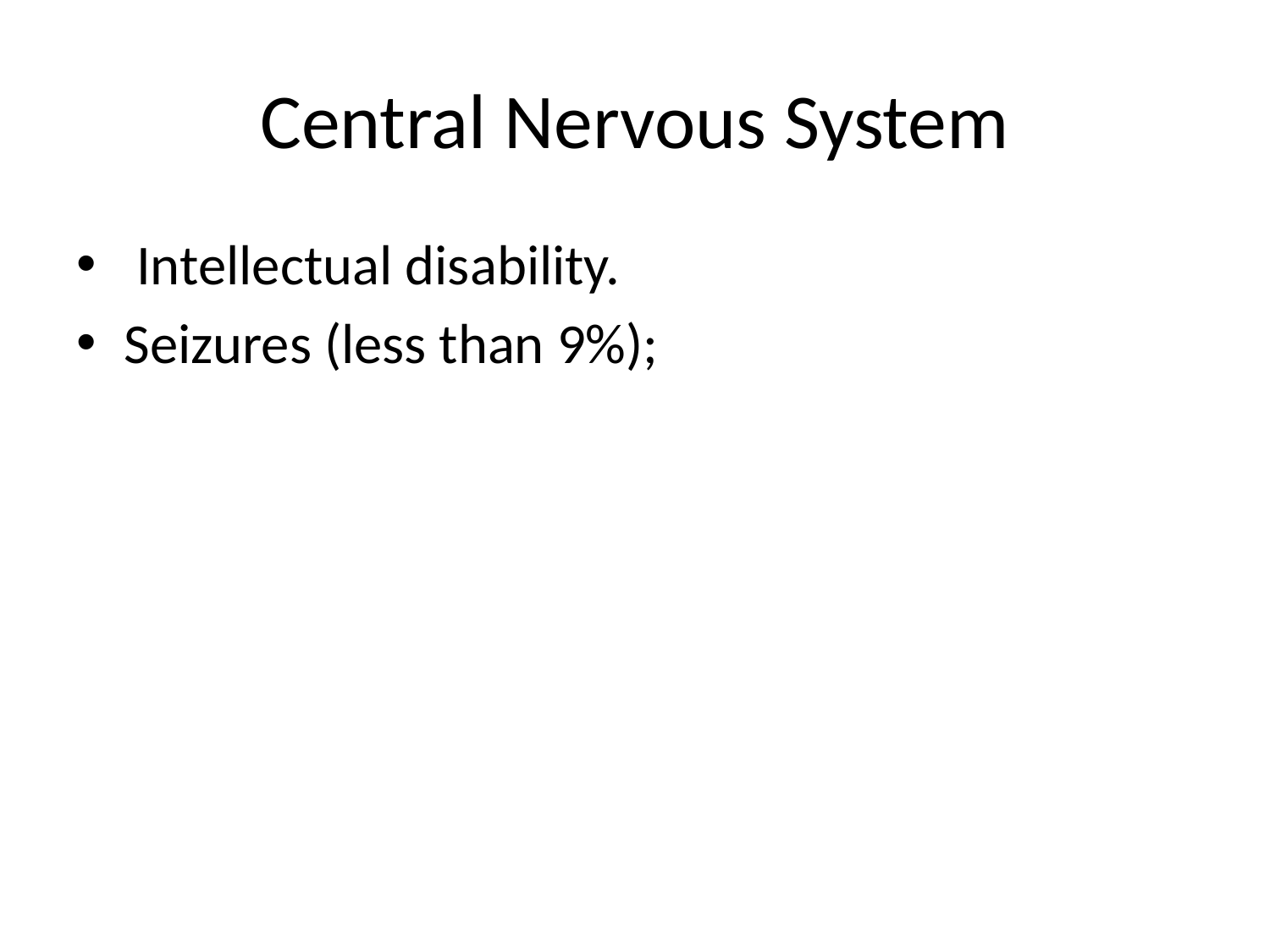

# Central Nervous System
 Intellectual disability.
Seizures (less than 9%);